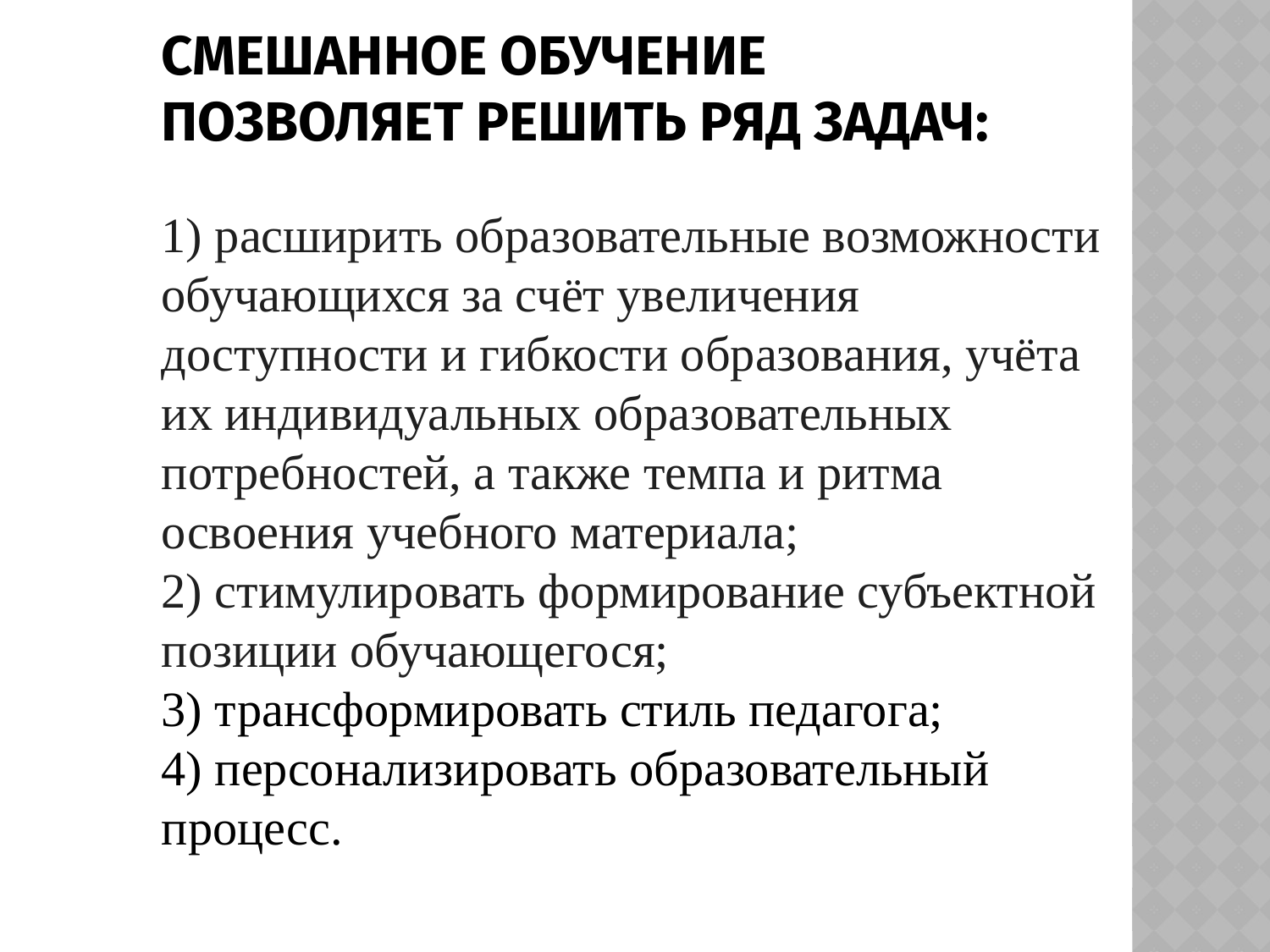

# Смешанное обучение позволяет решить ряд задач:
1) расширить образовательные возможности обучающихся за счёт увеличения доступности и гибкости образования, учёта их индивидуальных образовательных потребностей, а также темпа и ритма освоения учебного материала;
2) стимулировать формирование субъектной позиции обучающегося;
3) трансформировать стиль педагога;
4) персонализировать образовательный процесс.